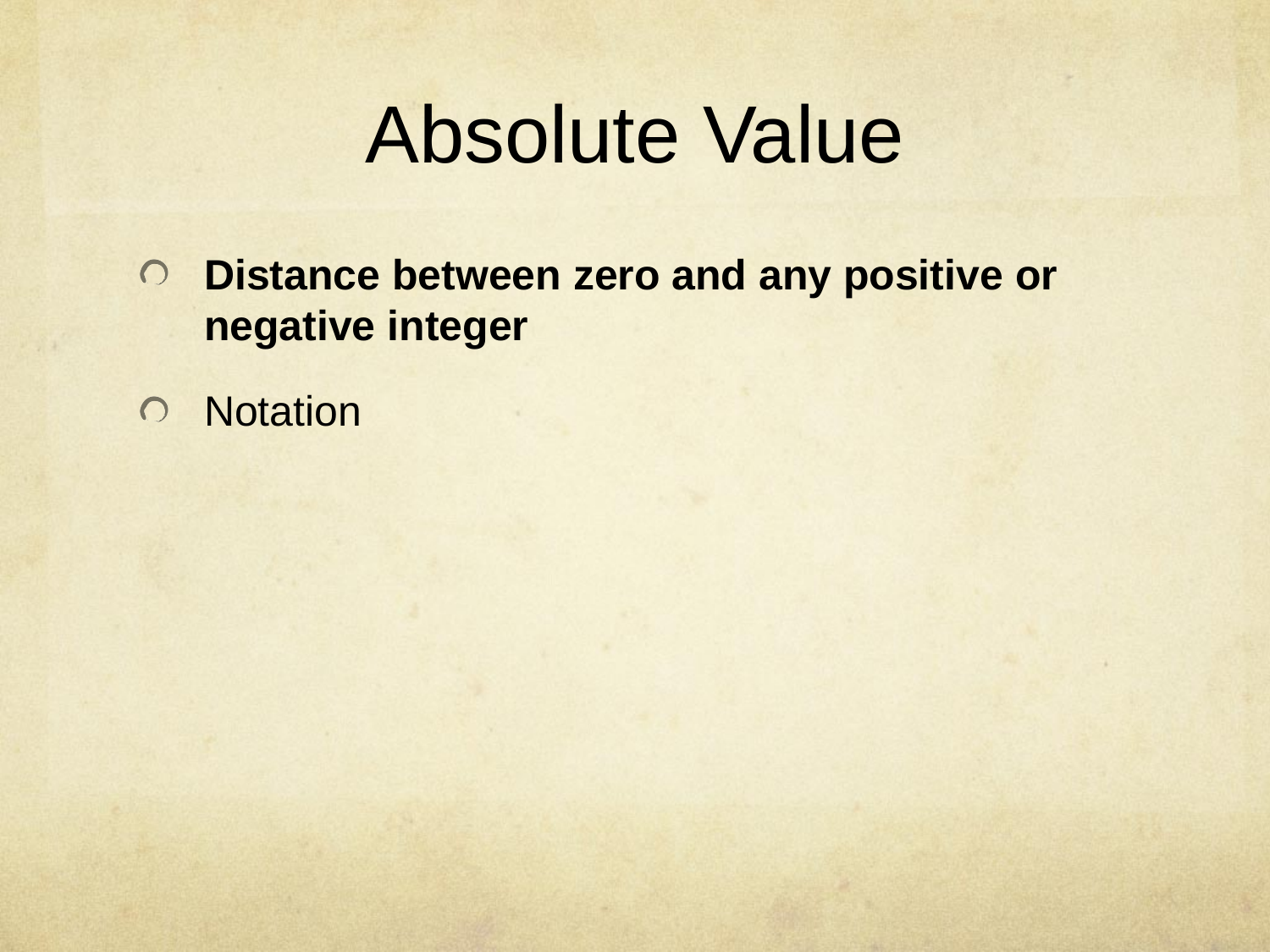

# Absolute Value
Distance between zero and any positive or negative integer
Notation